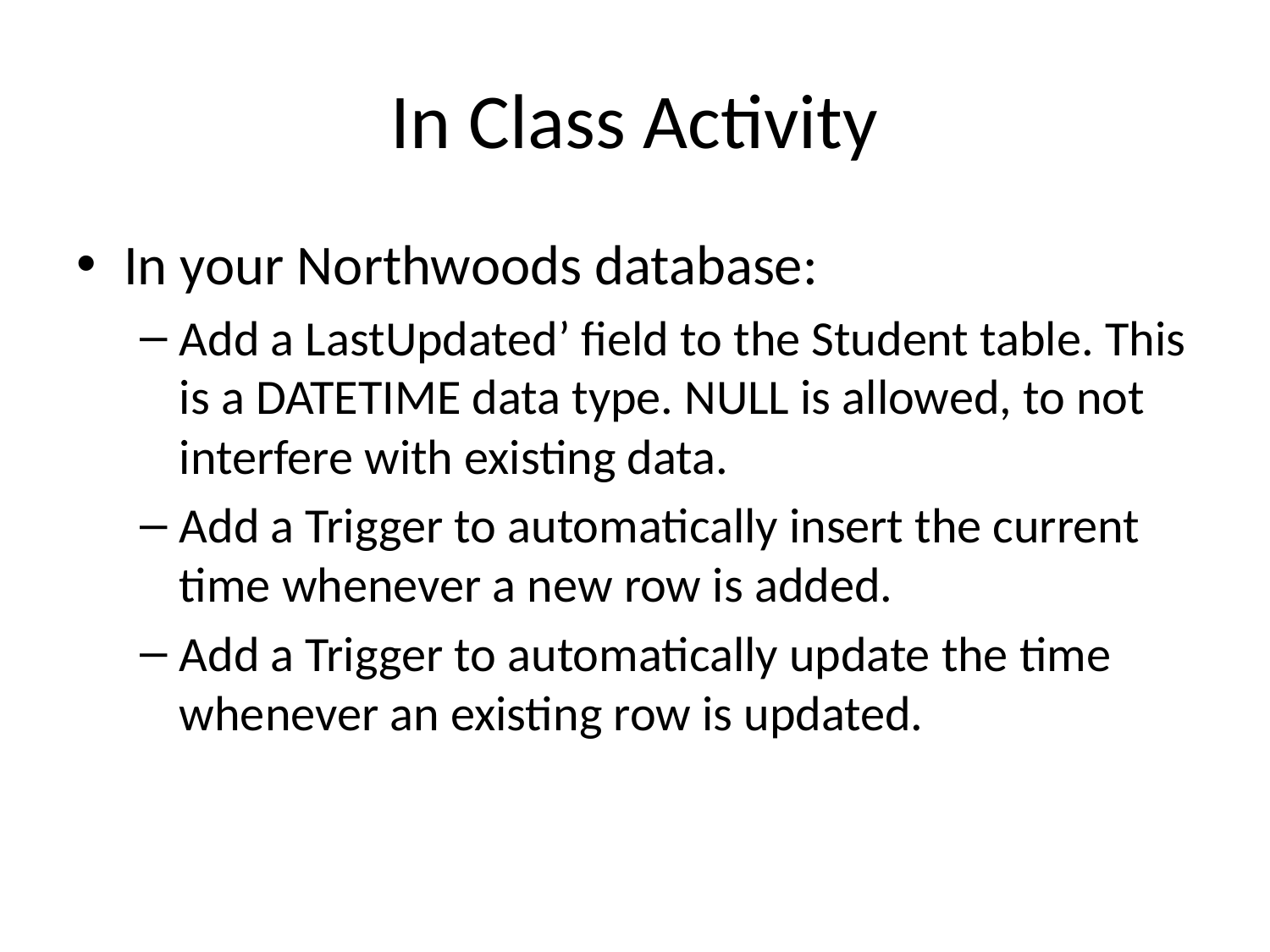

# In Class Activity
In your Northwoods database:
Add a LastUpdated’ field to the Student table. This is a DATETIME data type. NULL is allowed, to not interfere with existing data.
Add a Trigger to automatically insert the current time whenever a new row is added.
Add a Trigger to automatically update the time whenever an existing row is updated.